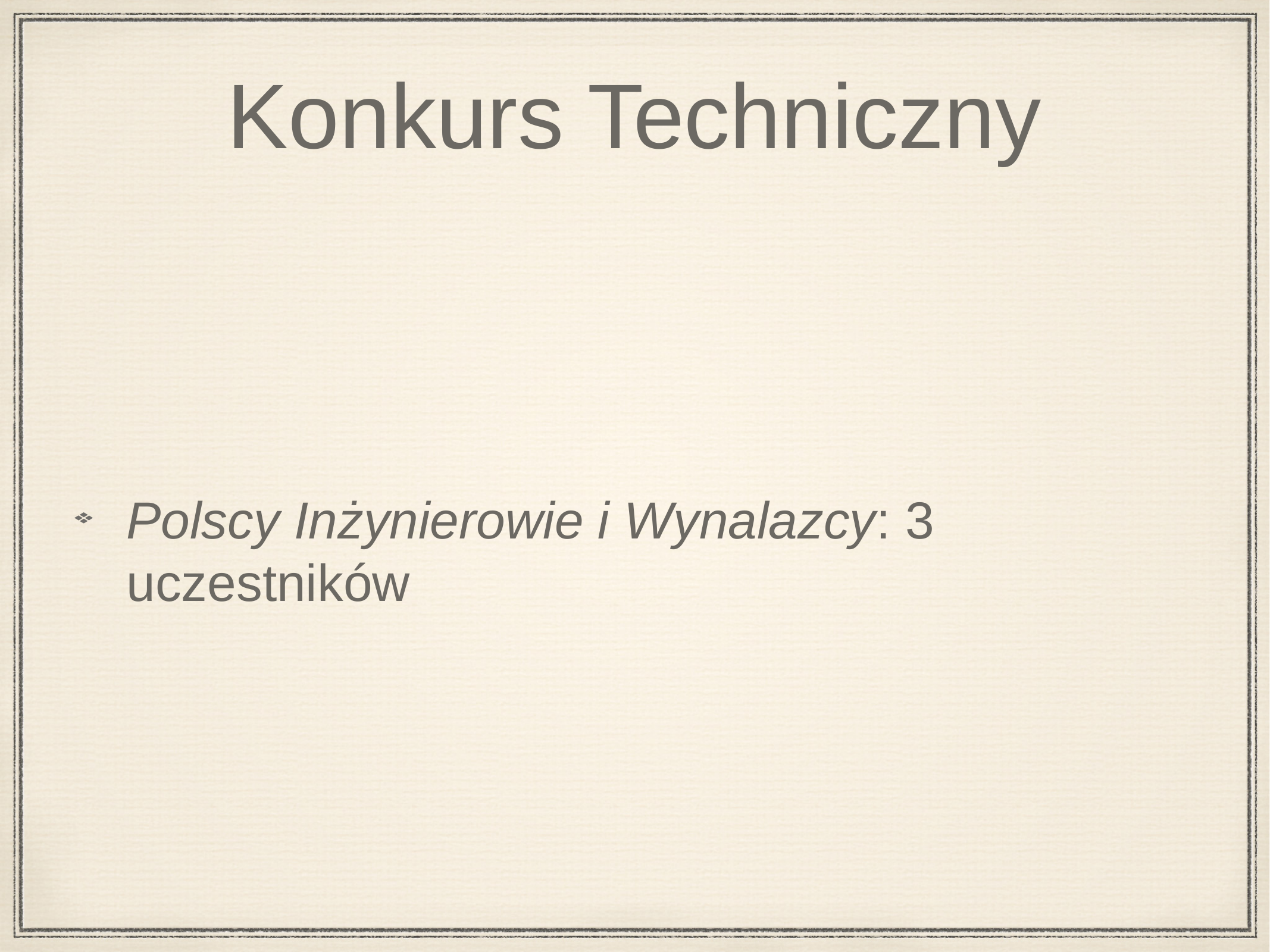

# Konkurs Techniczny
Polscy Inżynierowie i Wynalazcy: 3 uczestników